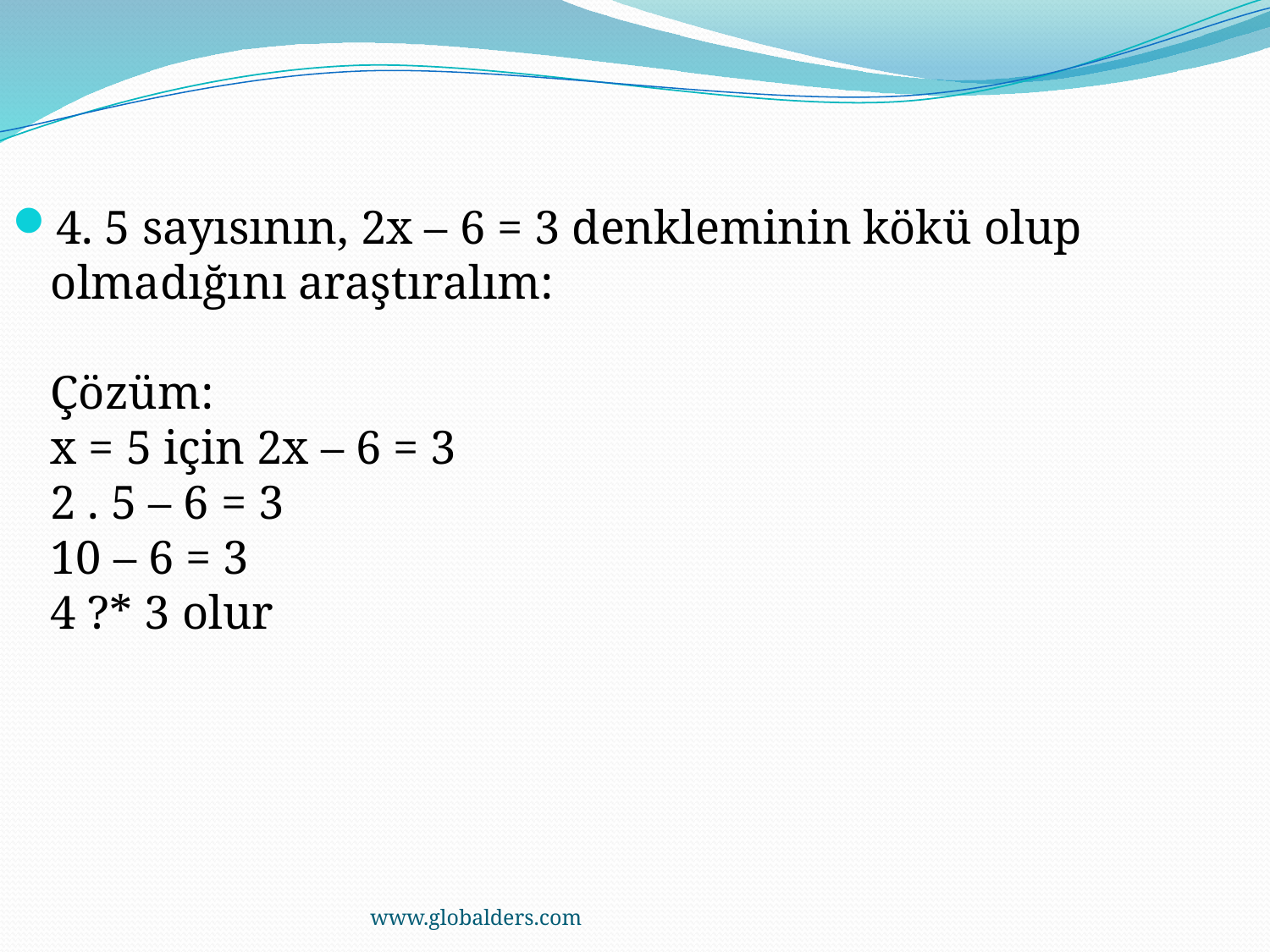

4. 5 sayısının, 2x – 6 = 3 denkleminin kökü olup olmadığını araştıralım:
Çözüm:
x = 5 için 2x – 6 = 3 
2 . 5 – 6 = 3
10 – 6 = 3
4 ?* 3 olur
www.globalders.com